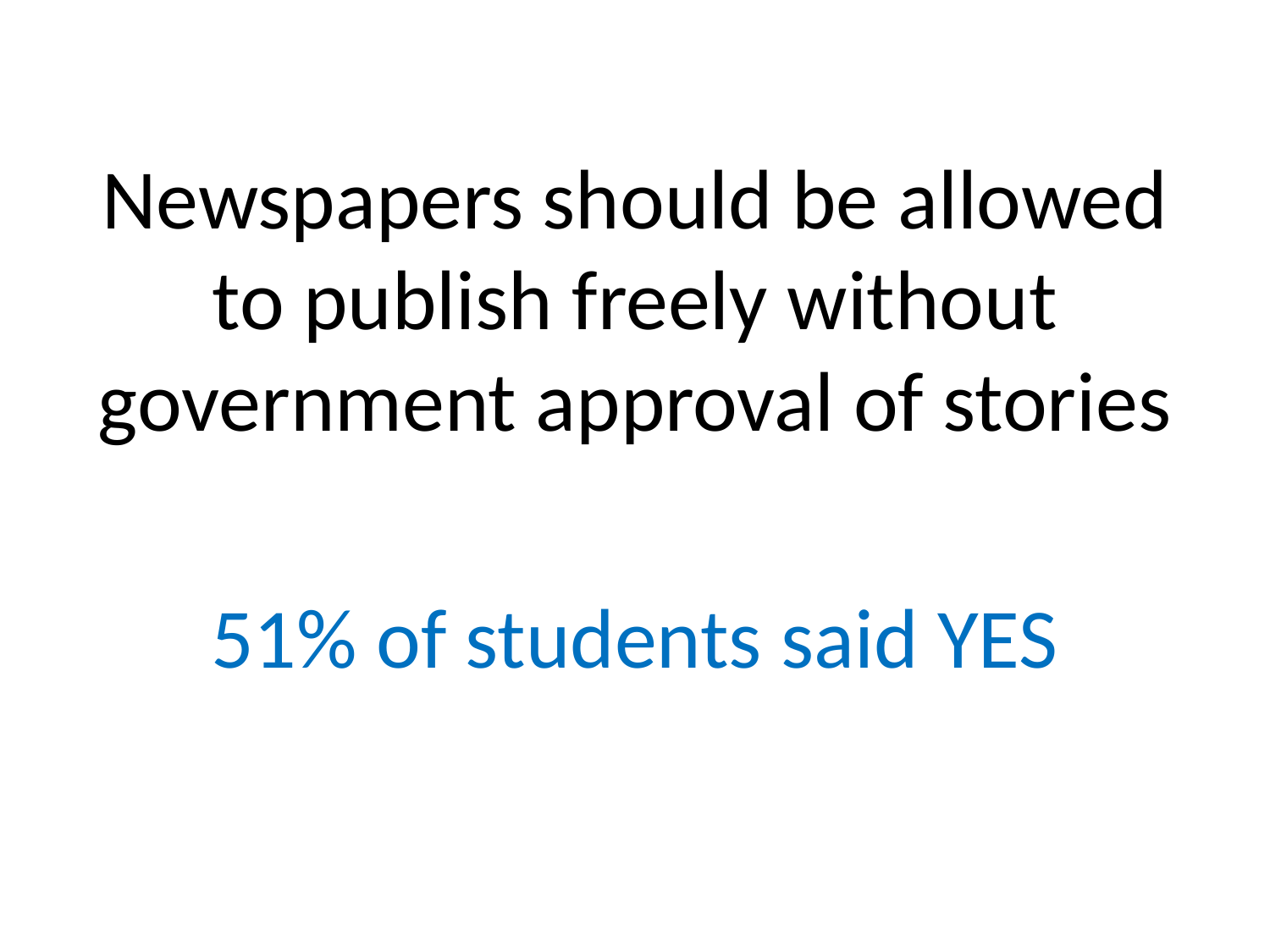

Newspapers should be allowed to publish freely without government approval of stories

51% of students said YES